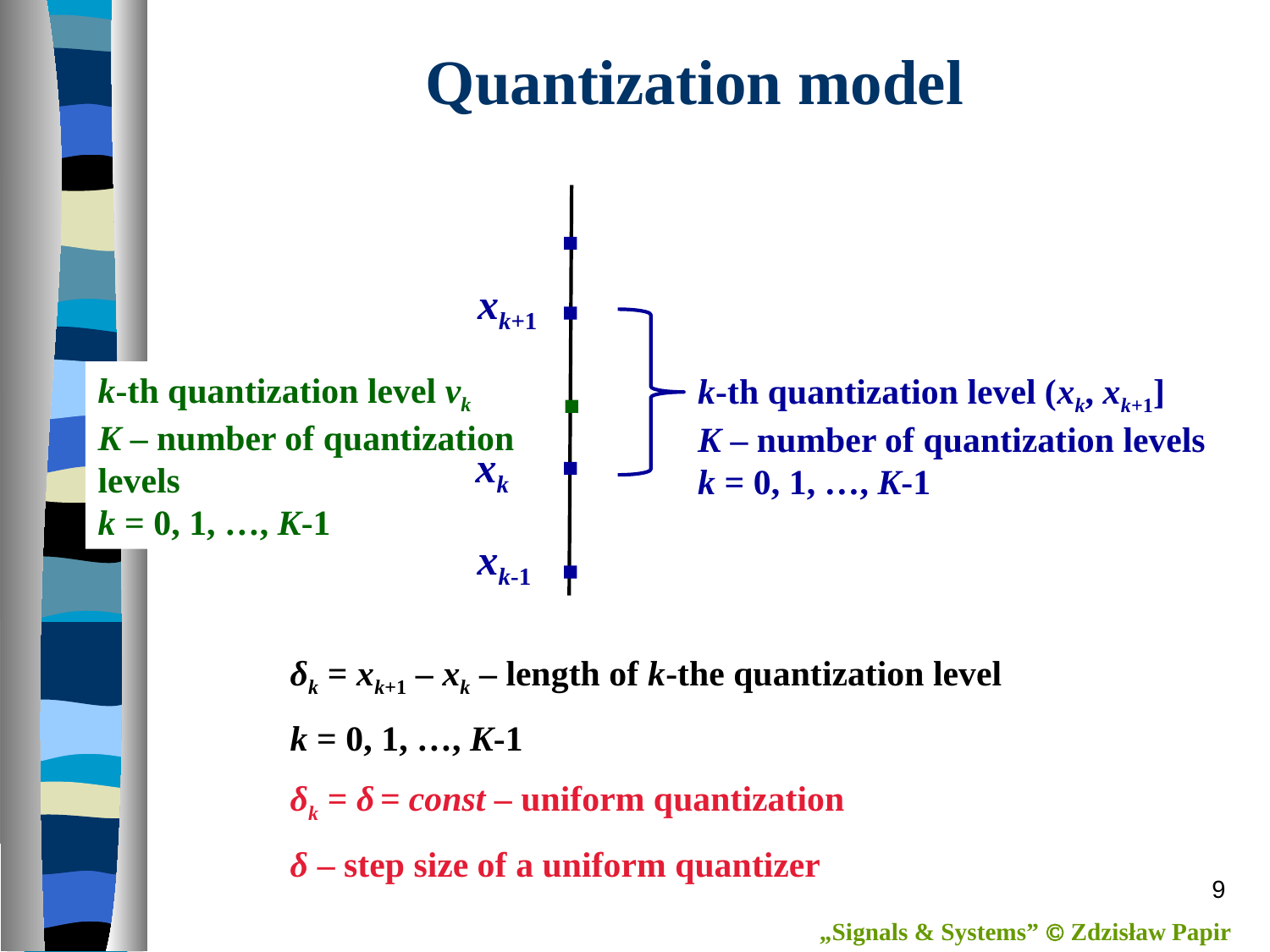

# Quantization model

xk+1

k-th quantization level vk
K – number of quantization
levels
k = 0, 1, …, K-1
k-th quantization level (xk, xk+1]
K – number of quantization levels
k = 0, 1, …, K-1

xk
xk

xk-1

δk = xk+1 – xk – length of k-the quantization level
k = 0, 1, …, K-1
δk = δ = const – uniform quantization
δ – step size of a uniform quantizer
9
„Signals & Systems” © Zdzisław Papir